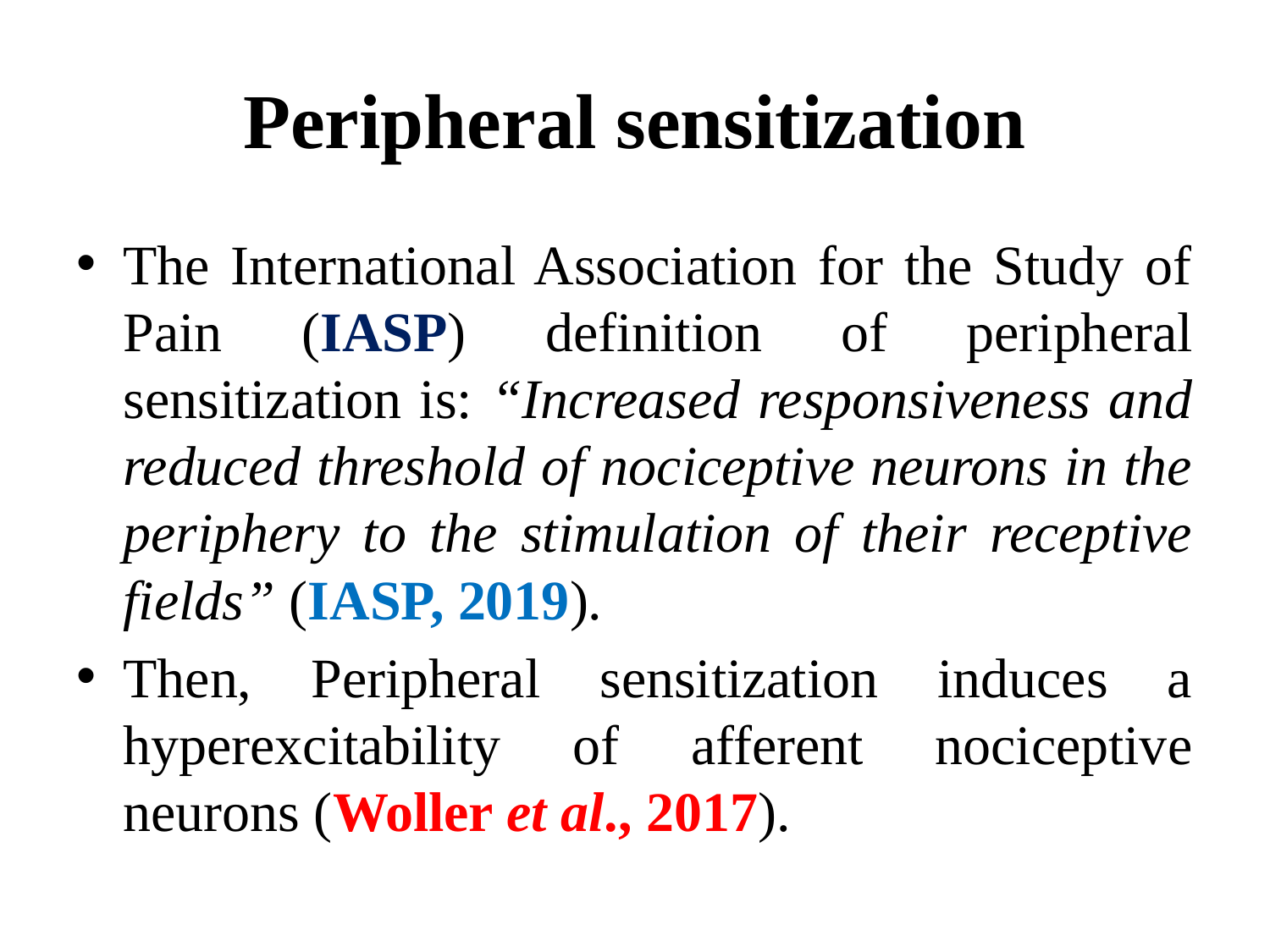

# Peripheral sensitization
The International Association for the Study of Pain (IASP) definition of peripheral sensitization is: “Increased responsiveness and reduced threshold of nociceptive neurons in the periphery to the stimulation of their receptive fields” (IASP, 2019).
Then, Peripheral sensitization induces a hyperexcitability of afferent nociceptive neurons (Woller et al., 2017).